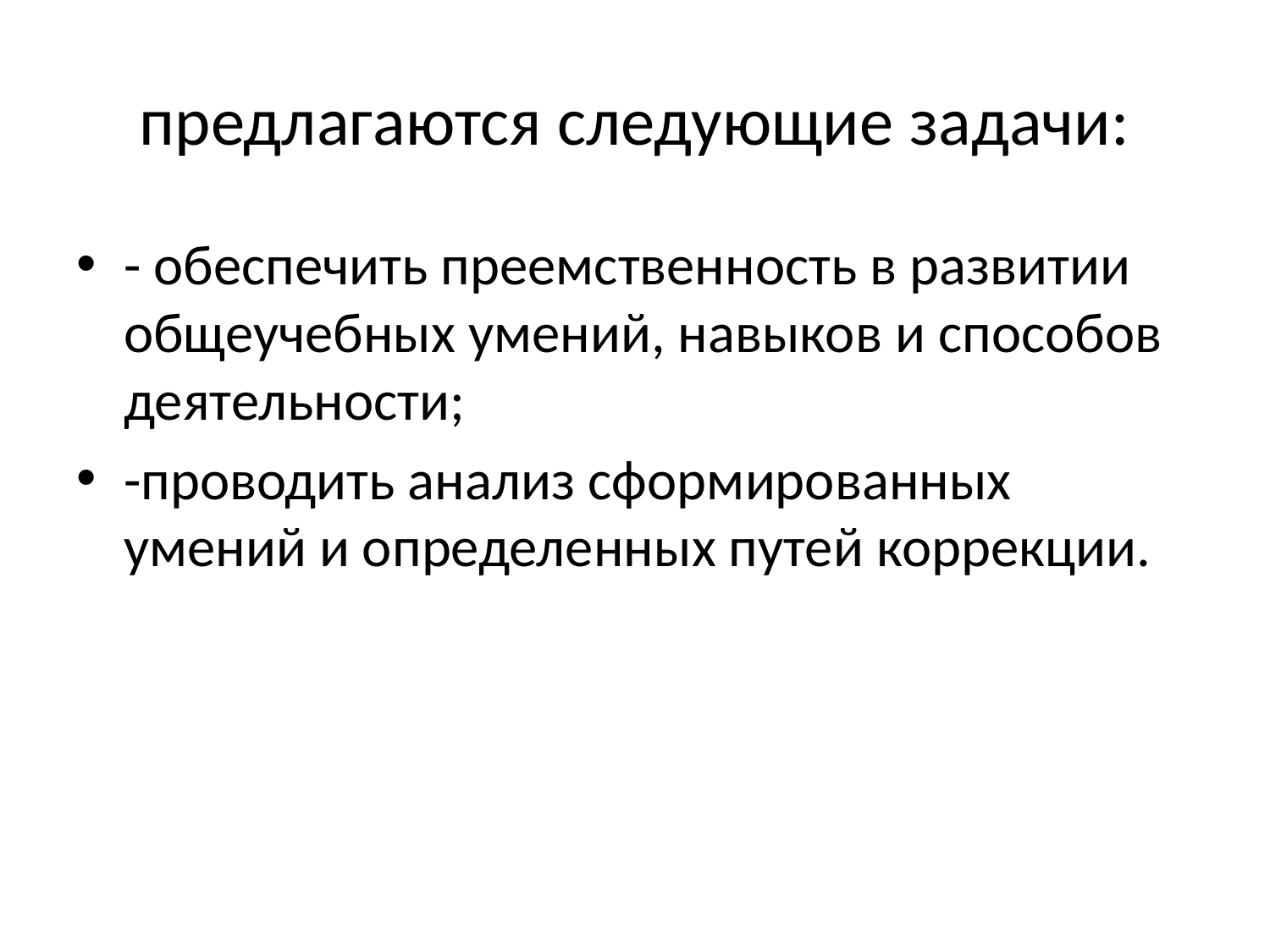

# предлагаются следующие задачи:
- обеспечить преемственность в развитии общеучебных умений, навыков и способов деятельности;
-проводить анализ сформированных умений и определенных путей коррекции.